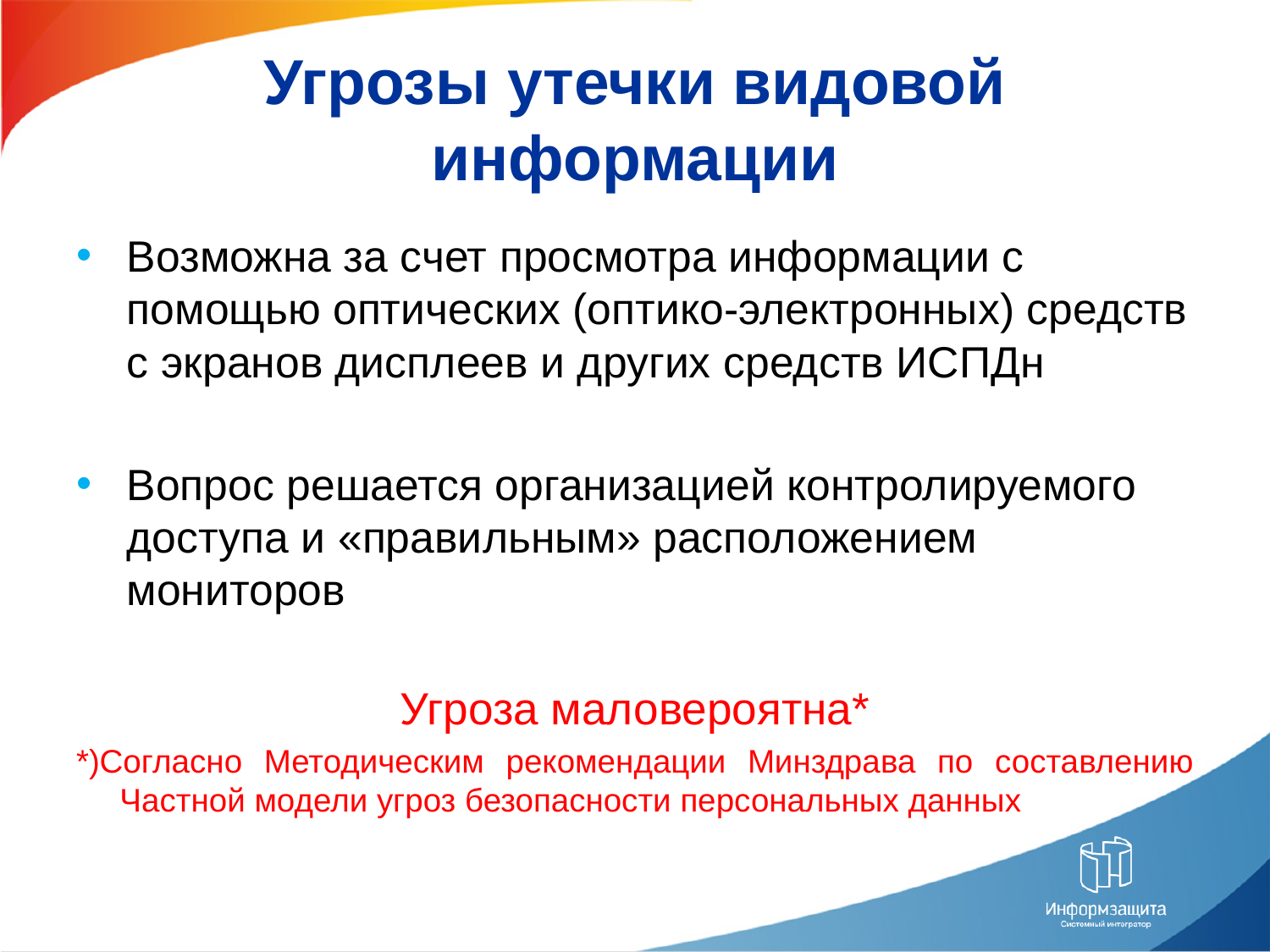

# Угрозы утечки видовой информации
Возможна за счет просмотра информации с помощью оптических (оптико-электронных) средств с экранов дисплеев и других средств ИСПДн

Вопрос решается организацией контролируемого доступа и «правильным» расположением мониторов

Угроза маловероятна*
*)Согласно Методическим рекомендации Минздрава по составлению Частной модели угроз безопасности персональных данных